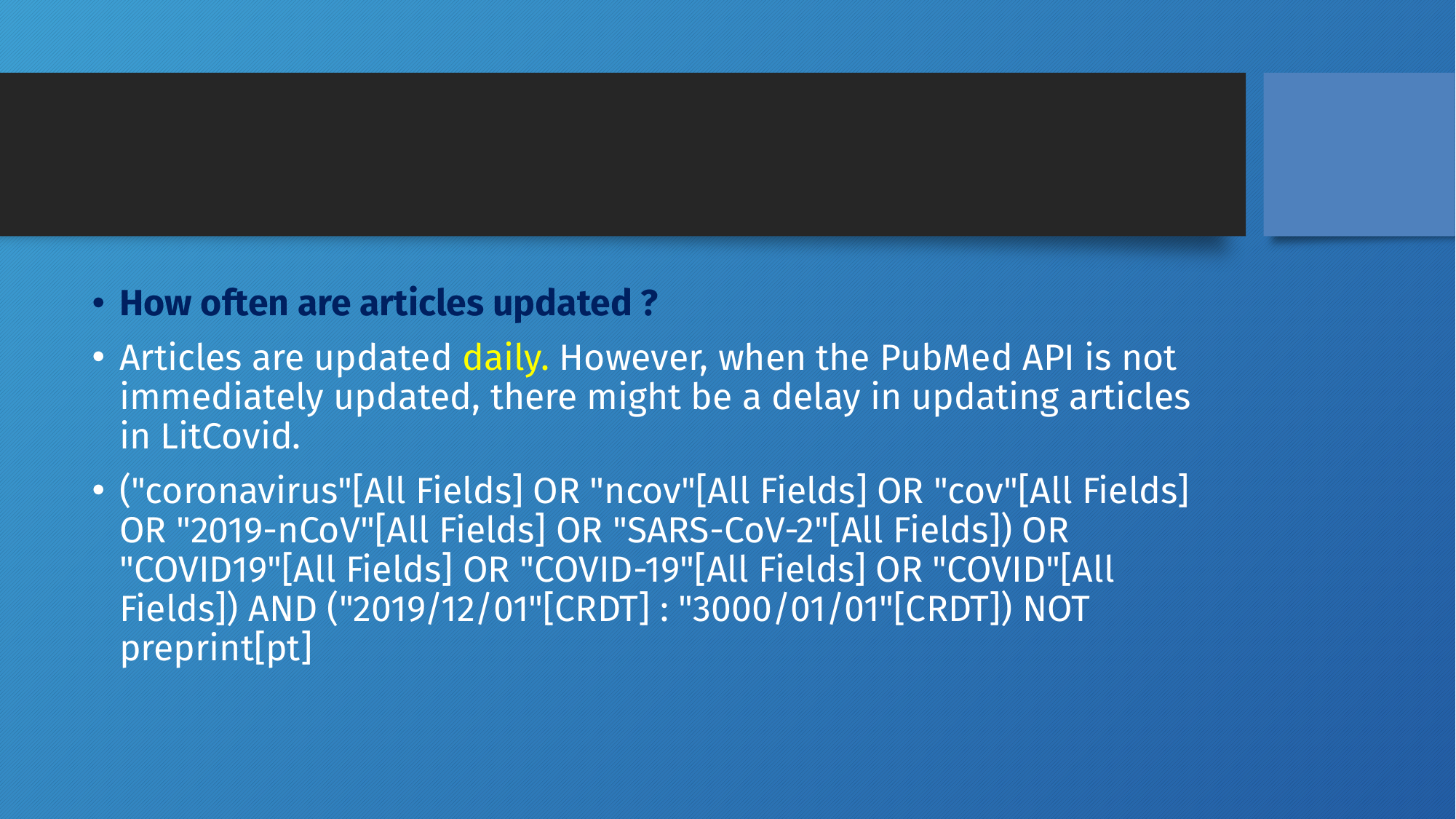

#
How often are articles updated ?
Articles are updated daily. However, when the PubMed API is not immediately updated, there might be a delay in updating articles in LitCovid.
("coronavirus"[All Fields] OR "ncov"[All Fields] OR "cov"[All Fields] OR "2019-nCoV"[All Fields] OR "SARS-CoV-2"[All Fields]) OR "COVID19"[All Fields] OR "COVID-19"[All Fields] OR "COVID"[All Fields]) AND ("2019/12/01"[CRDT] : "3000/01/01"[CRDT]) NOT preprint[pt]